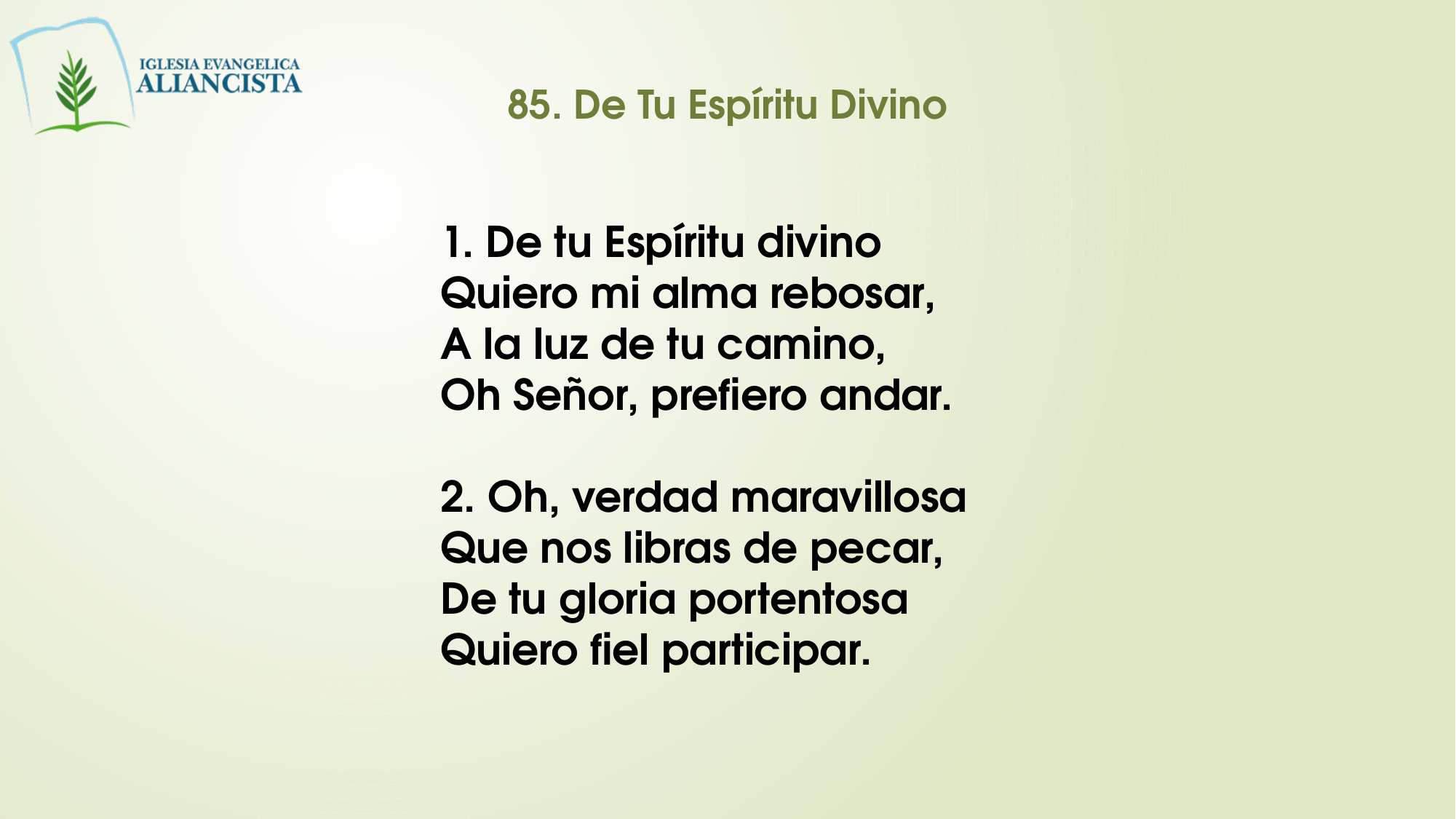

85. De Tu Espíritu Divino
1. De tu Espíritu divino
Quiero mi alma rebosar,
A la luz de tu camino,
Oh Señor, prefiero andar.

2. Oh, verdad maravillosa
Que nos libras de pecar,
De tu gloria portentosa
Quiero fiel participar.